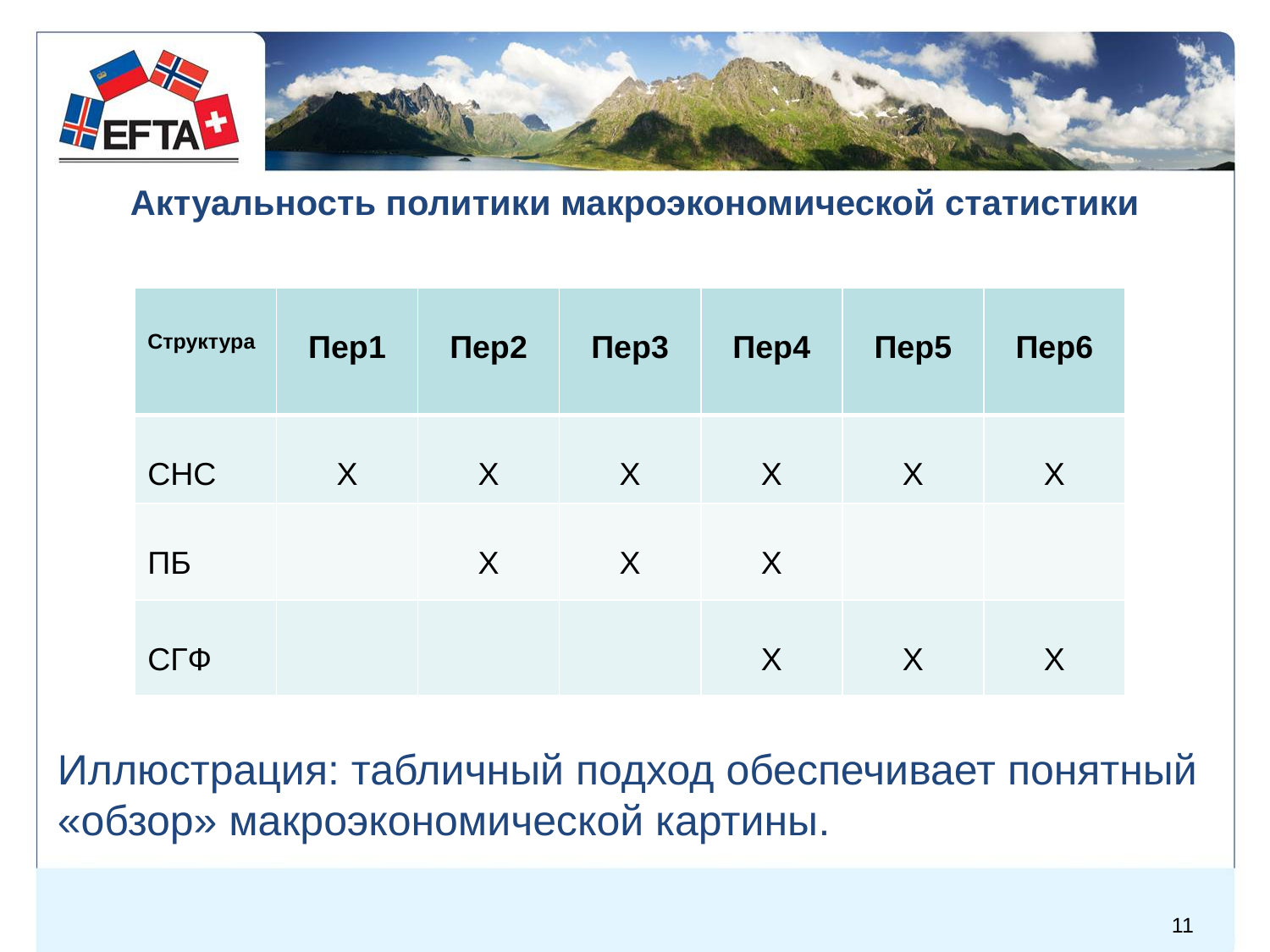

Актуальность политики макроэкономической статистики
| Структура | Пер1 | Пер2 | Пер3 | Пер4 | Пер5 | Пер6 |
| --- | --- | --- | --- | --- | --- | --- |
| СНС | X | X | X | X | X | X |
| ПБ |  | X | X | X |  |  |
| СГФ |  |  |  | X | X | X |
Иллюстрация: табличный подход обеспечивает понятный «обзор» макроэкономической картины.
11